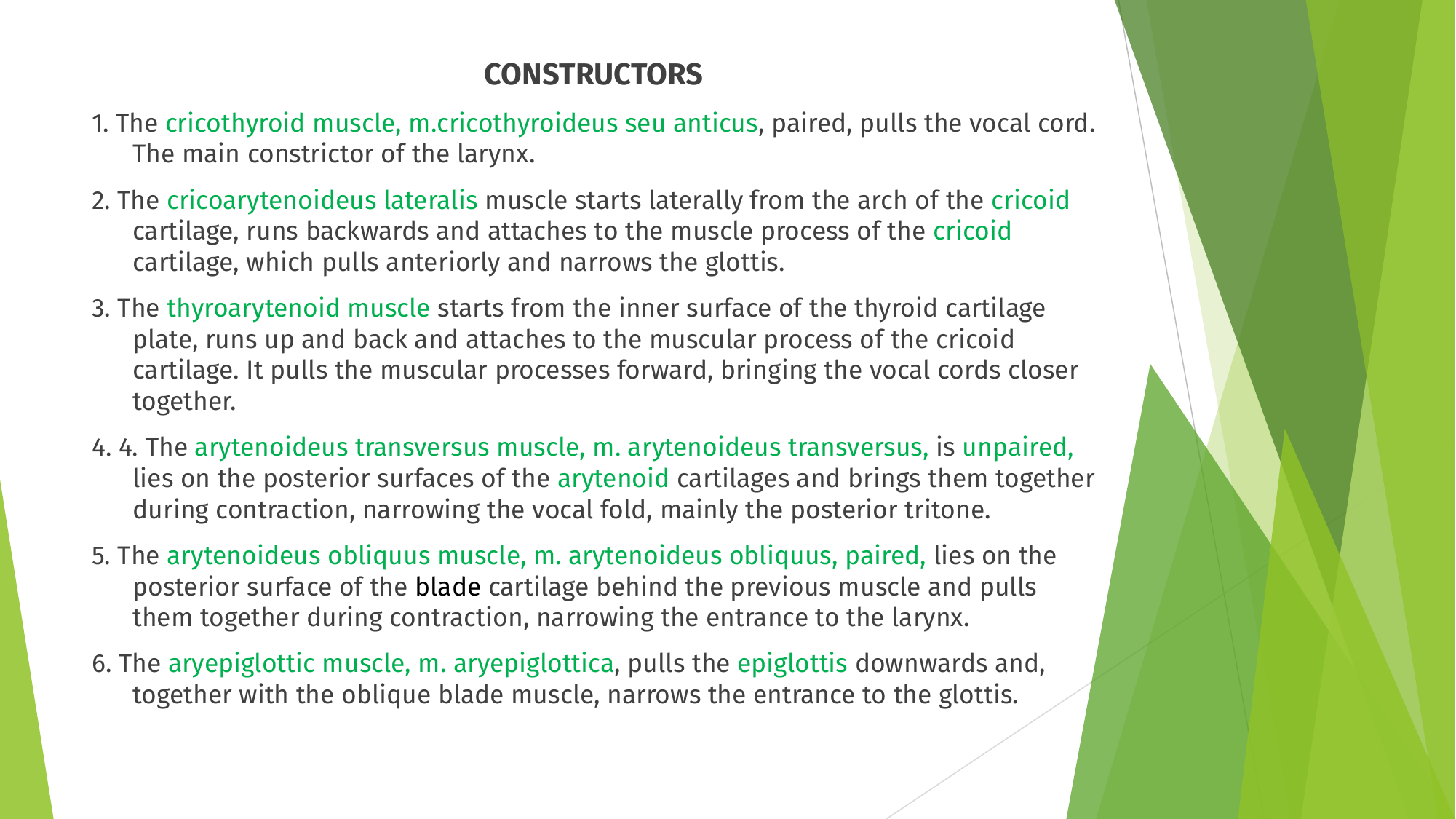

CONSTRUCTORS
1. The cricothyroid muscle, m.cricothyroideus seu anticus, paired, pulls the vocal cord. The main constrictor of the larynx.
2. The cricoarytenoideus lateralis muscle starts laterally from the arch of the cricoid cartilage, runs backwards and attaches to the muscle process of the cricoid cartilage, which pulls anteriorly and narrows the glottis.
3. The thyroarytenoid muscle starts from the inner surface of the thyroid cartilage plate, runs up and back and attaches to the muscular process of the cricoid cartilage. It pulls the muscular processes forward, bringing the vocal cords closer together.
4. 4. The arytenoideus transversus muscle, m. arytenoideus transversus, is unpaired, lies on the posterior surfaces of the arytenoid cartilages and brings them together during contraction, narrowing the vocal fold, mainly the posterior tritone.
5. The arytenoideus obliquus muscle, m. arytenoideus obliquus, paired, lies on the posterior surface of the blade cartilage behind the previous muscle and pulls them together during contraction, narrowing the entrance to the larynx.
6. The aryepiglottic muscle, m. aryepiglottica, pulls the epiglottis downwards and, together with the oblique blade muscle, narrows the entrance to the glottis.